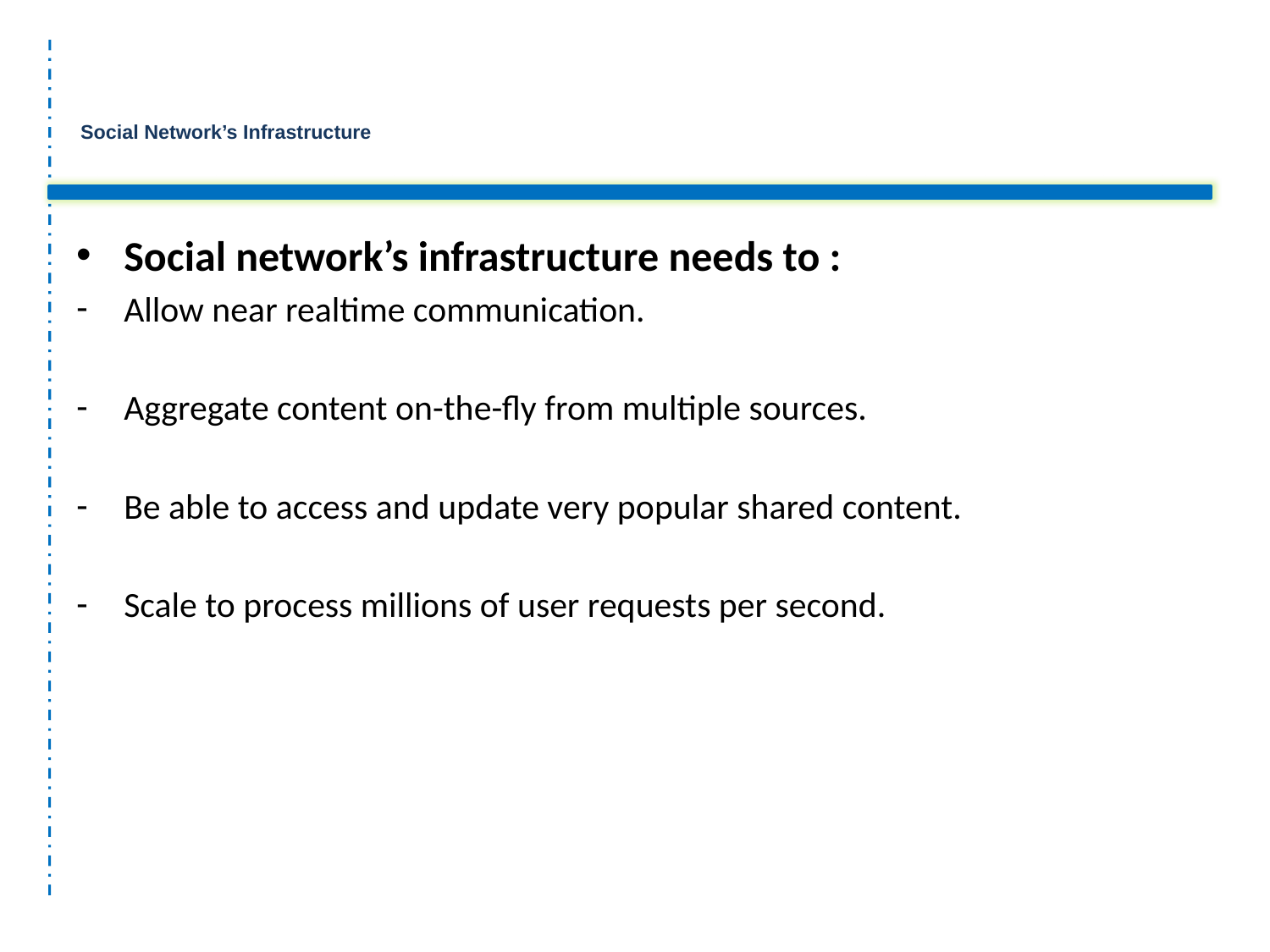

# Social Network’s Infrastructure

Social network’s infrastructure needs to :
Allow near realtime communication.

Aggregate content on-the-fly from multiple sources.

Be able to access and update very popular shared content.

Scale to process millions of user requests per second.